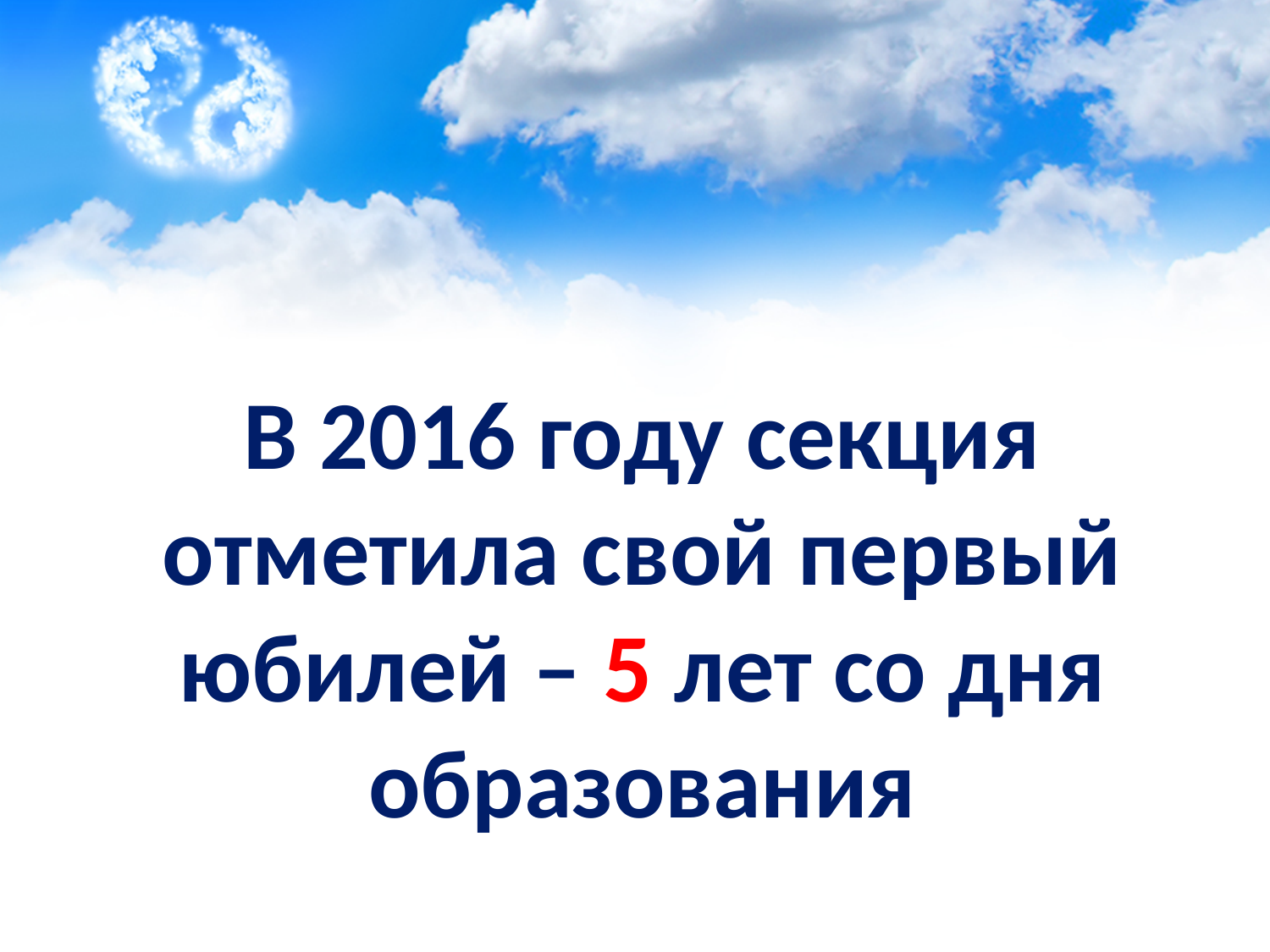

В 2016 году секция отметила свой первый юбилей – 5 лет со дня образования